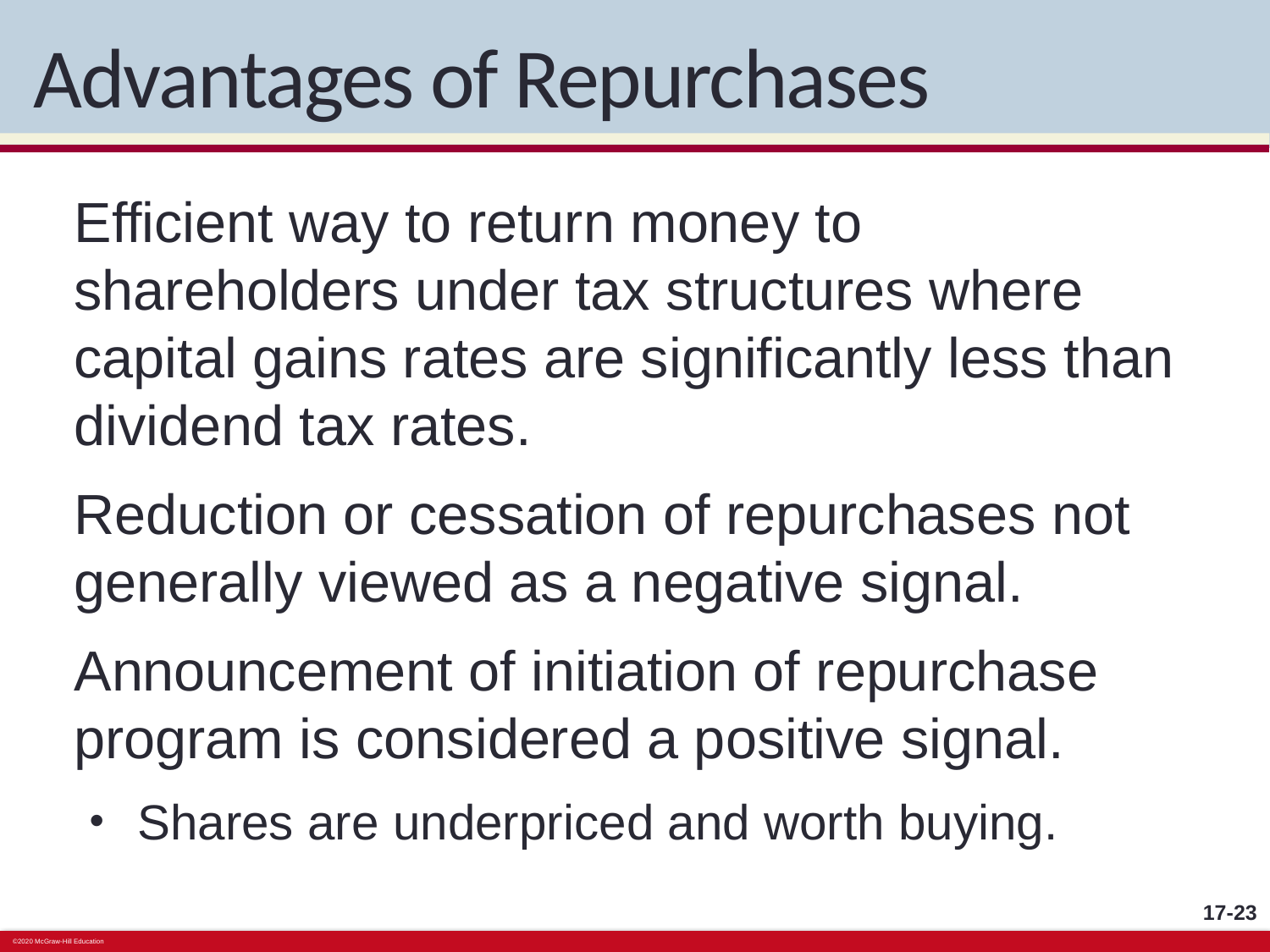

# Advantages of Repurchases
Efficient way to return money to shareholders under tax structures where capital gains rates are significantly less than dividend tax rates.
Reduction or cessation of repurchases not generally viewed as a negative signal.
Announcement of initiation of repurchase program is considered a positive signal.
Shares are underpriced and worth buying.